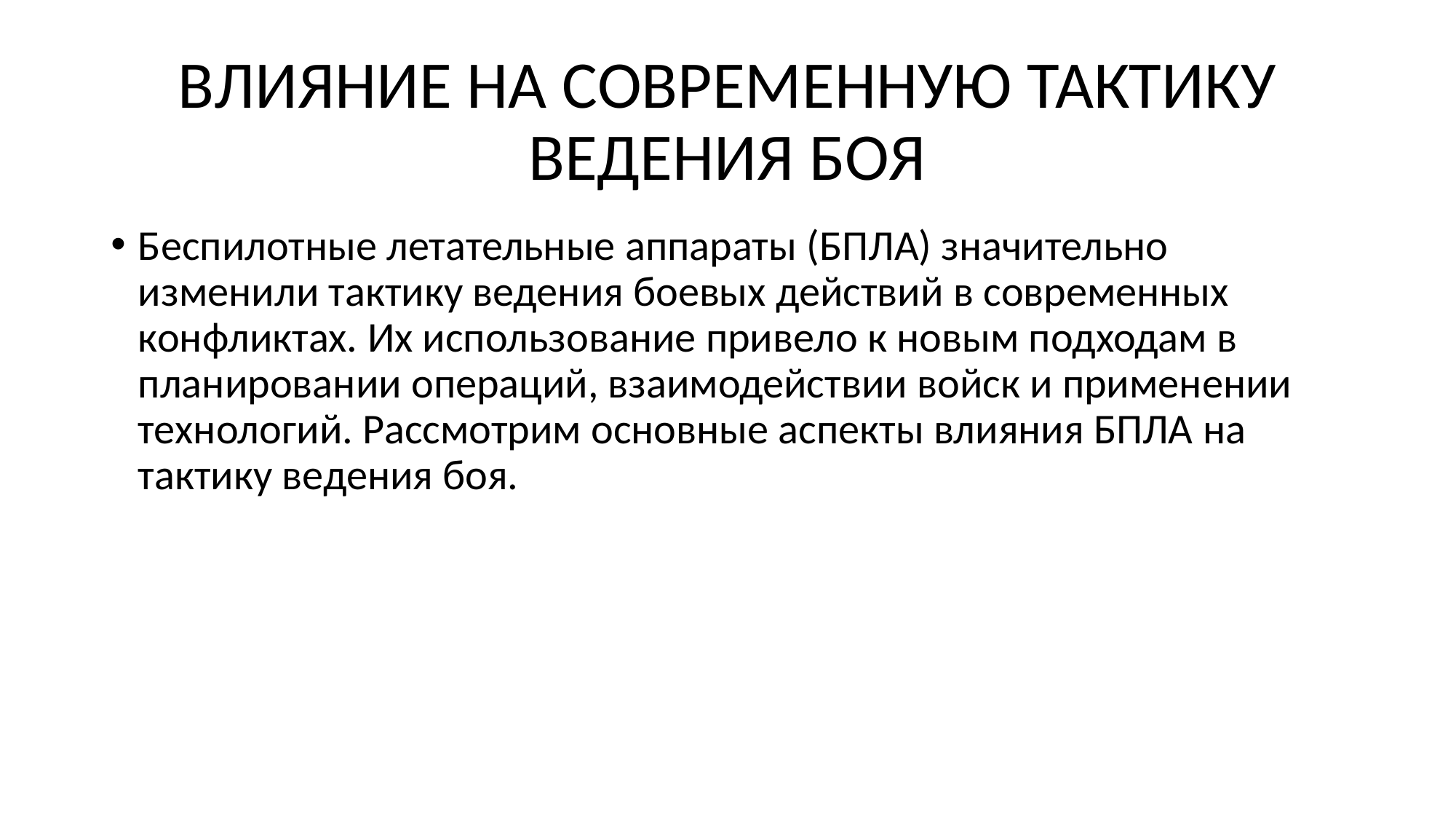

# ВЛИЯНИЕ НА СОВРЕМЕННУЮ ТАКТИКУ ВЕДЕНИЯ БОЯ
Беспилотные летательные аппараты (БПЛА) значительно изменили тактику ведения боевых действий в современных конфликтах. Их использование привело к новым подходам в планировании операций, взаимодействии войск и применении технологий. Рассмотрим основные аспекты влияния БПЛА на тактику ведения боя.